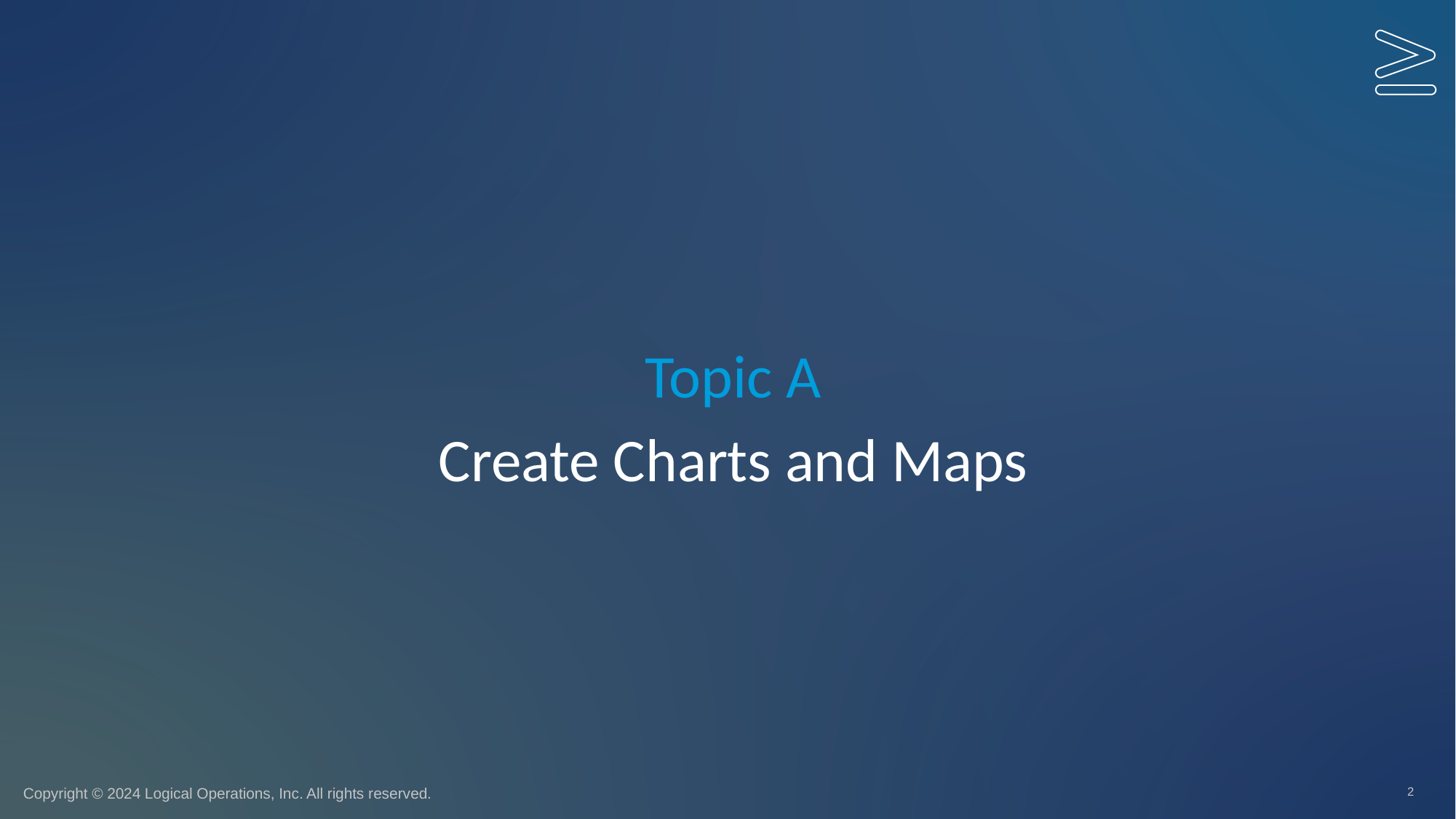

Topic A
# Create Charts and Maps
2